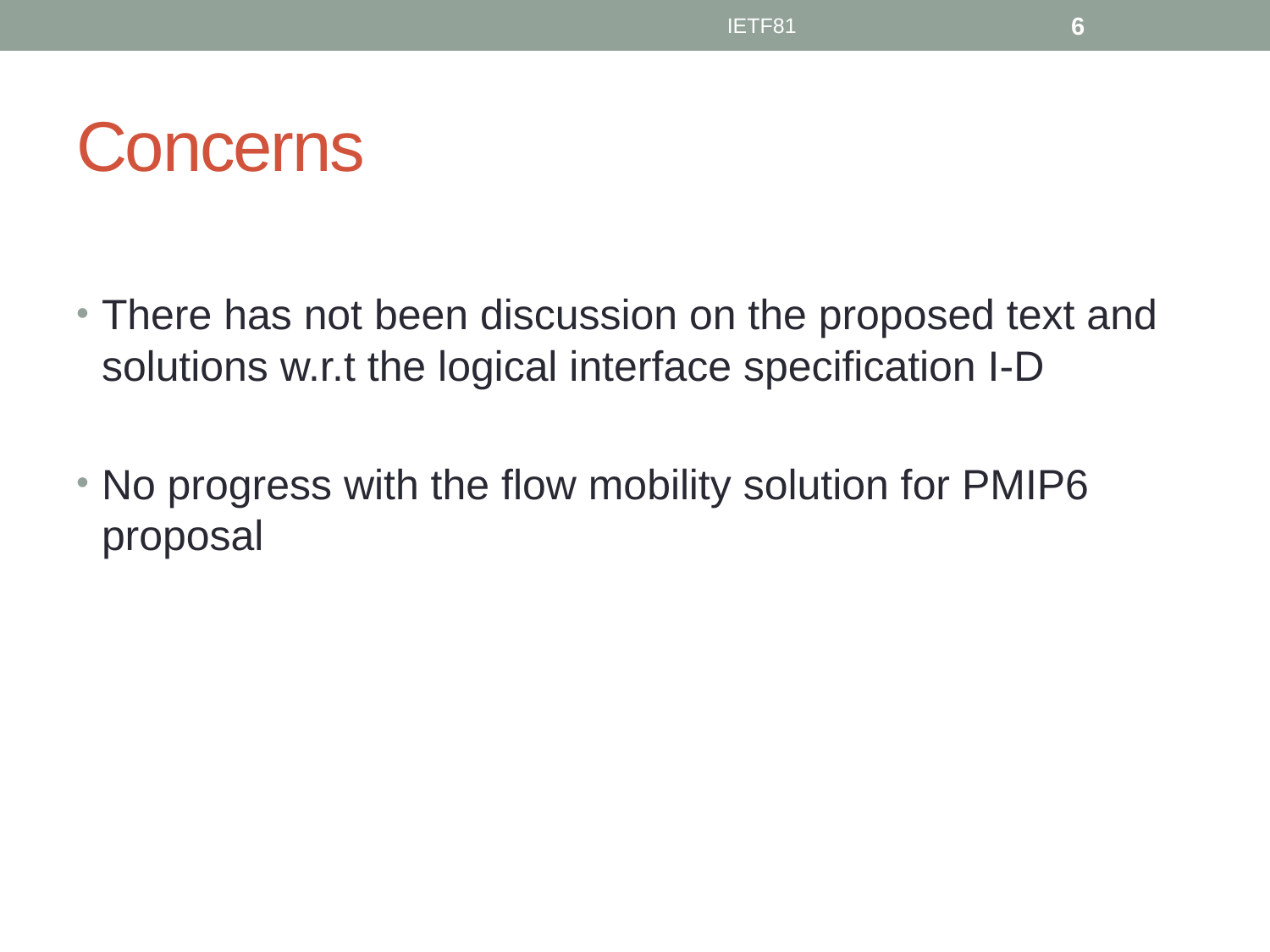

IETF81
6
# Concerns

There has not been discussion on the proposed text and solutions w.r.t the logical interface specification I-D

No progress with the flow mobility solution for PMIP6 proposal